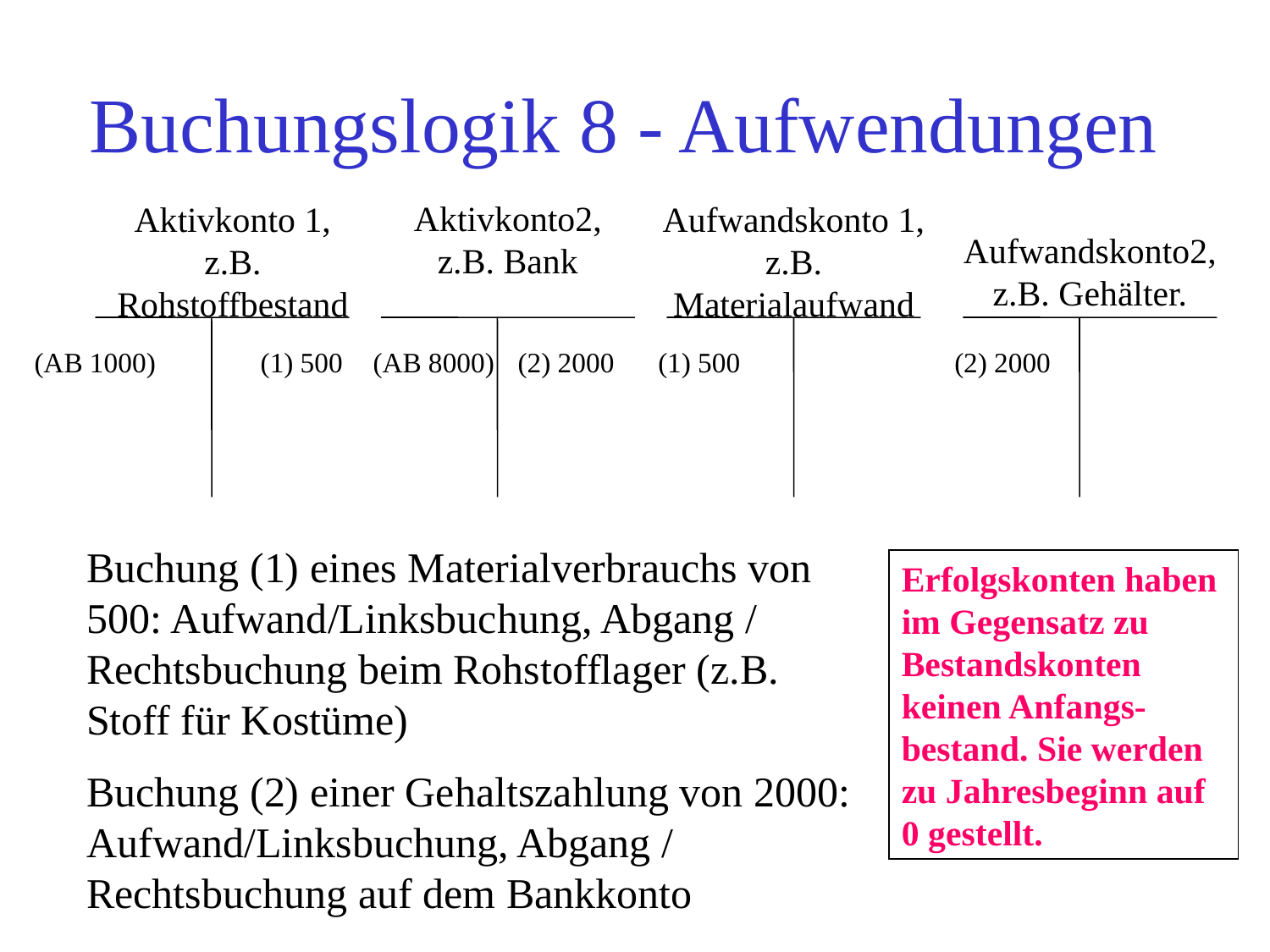

# Buchungslogik 8 - Aufwendungen
Aktivkonto 1, z.B. Rohstoffbestand
Aktivkonto2, z.B. Bank
Aufwandskonto 1, z.B. Materialaufwand
Aufwandskonto2, z.B. Gehälter.

(AB 1000)
(1) 500
(AB 8000)
(2) 2000
(1) 500
(2) 2000
Buchung (1) eines Materialverbrauchs von 500: Aufwand/Linksbuchung, Abgang / Rechtsbuchung beim Rohstofflager (z.B. Stoff für Kostüme)
Buchung (2) einer Gehaltszahlung von 2000: Aufwand/Linksbuchung, Abgang / Rechtsbuchung auf dem Bankkonto

Erfolgskonten haben im Gegensatz zu Bestandskonten keinen Anfangs-bestand. Sie werden zu Jahresbeginn auf 0 gestellt.